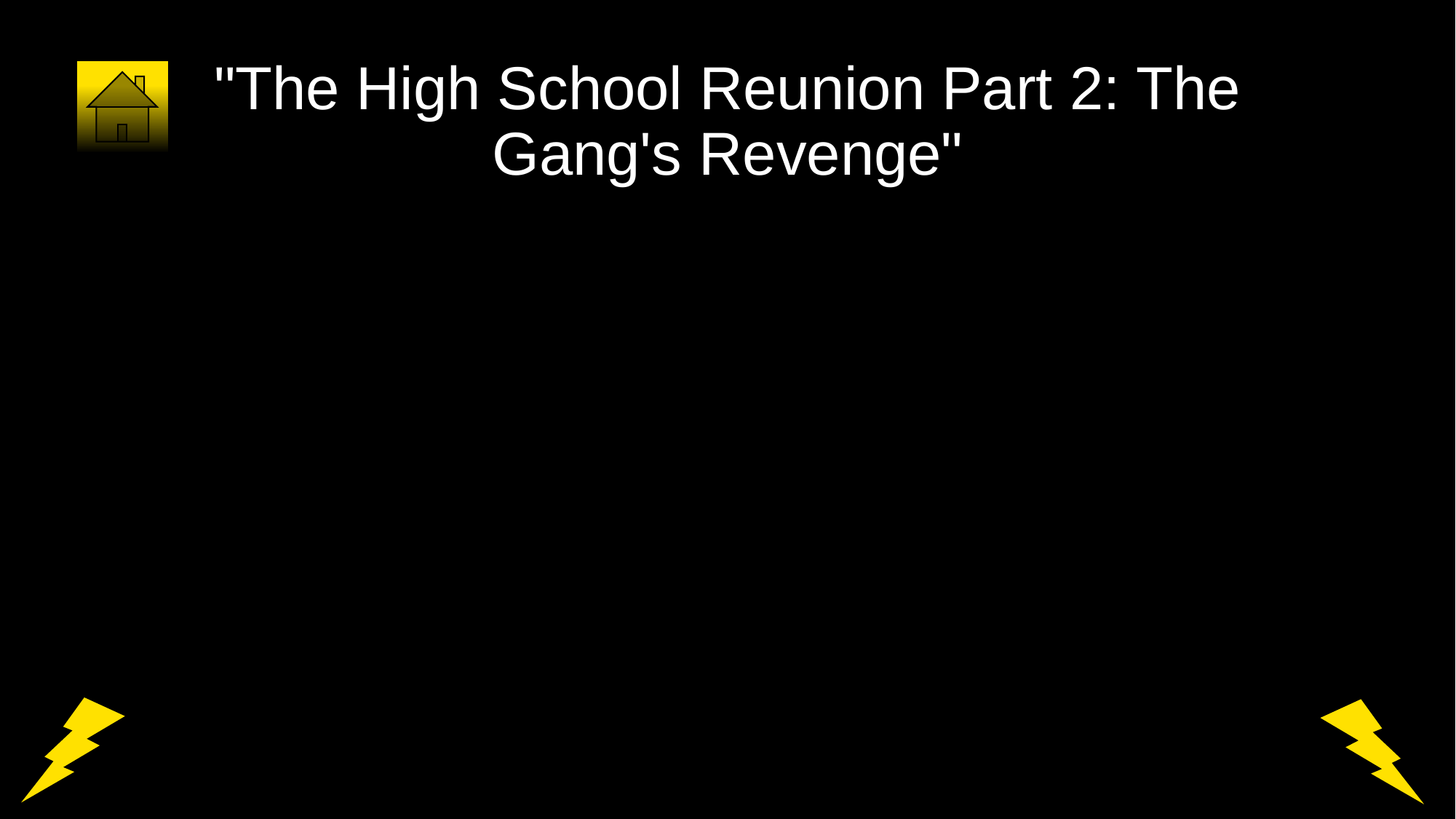

# "The High School Reunion Part 2: The Gang's Revenge"